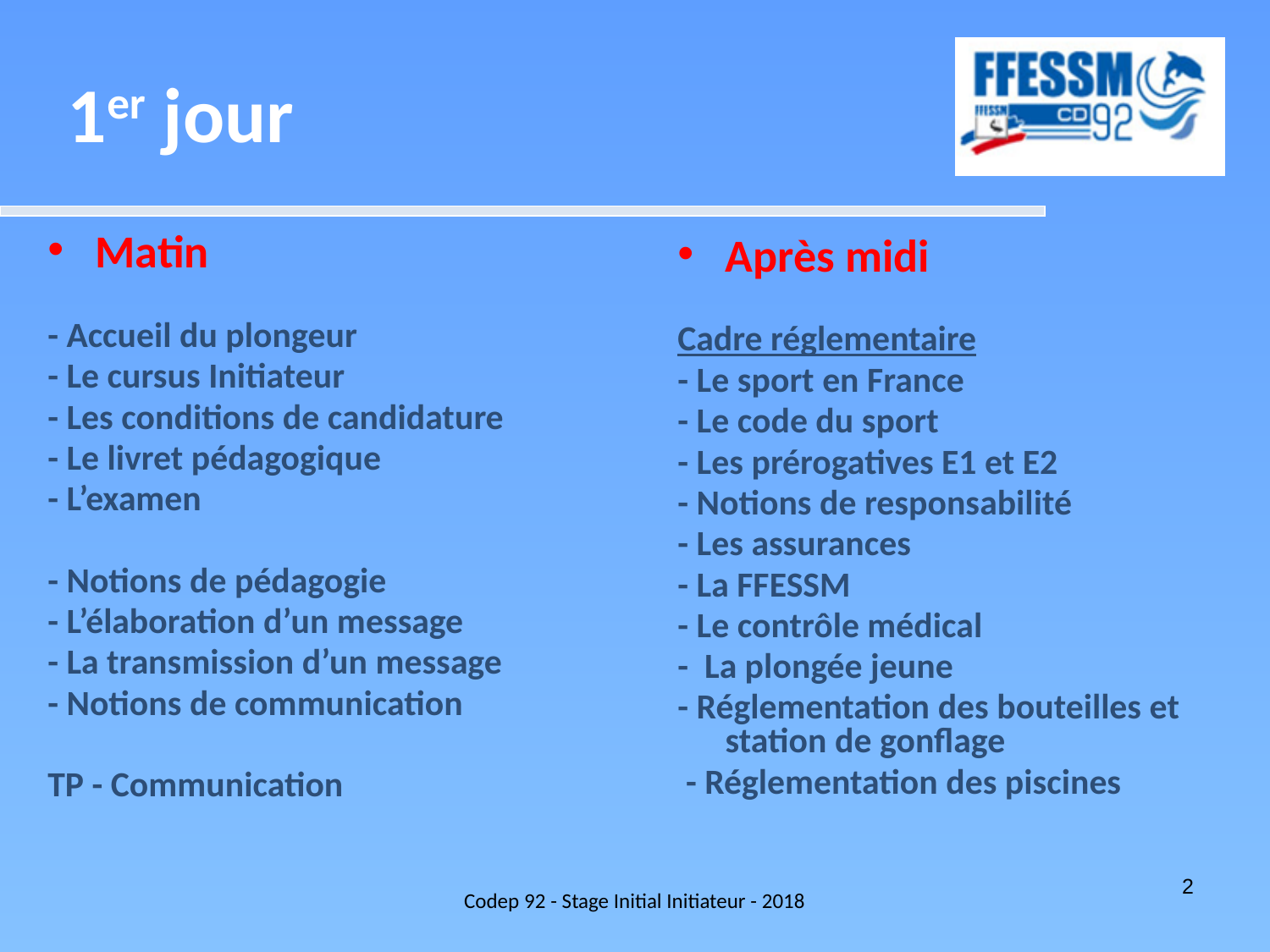

1er jour
Matin

- Accueil du plongeur
- Le cursus Initiateur
- Les conditions de candidature
- Le livret pédagogique
- L’examen

- Notions de pédagogie
- L’élaboration d’un message
- La transmission d’un message
- Notions de communication

TP - Communication
Après midi

Cadre réglementaire
- Le sport en France
- Le code du sport
- Les prérogatives E1 et E2
- Notions de responsabilité
- Les assurances
- La FFESSM
- Le contrôle médical
-  La plongée jeune
- Réglementation des bouteilles et station de gonflage
 - Réglementation des piscines
Codep 92 - Stage Initial Initiateur - 2018
2